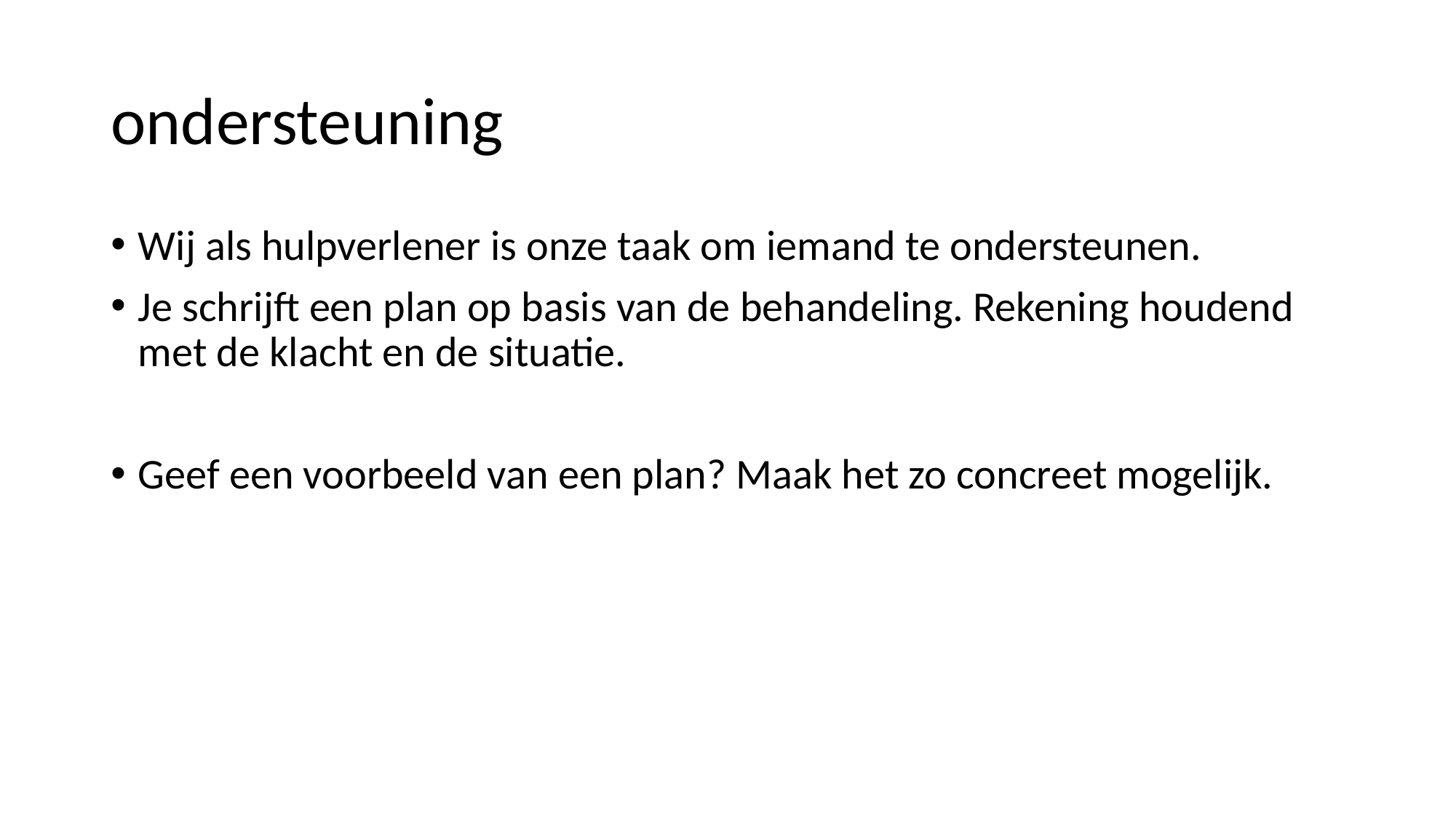

# ondersteuning
Wij als hulpverlener is onze taak om iemand te ondersteunen.
Je schrijft een plan op basis van de behandeling. Rekening houdend met de klacht en de situatie.

Geef een voorbeeld van een plan? Maak het zo concreet mogelijk.